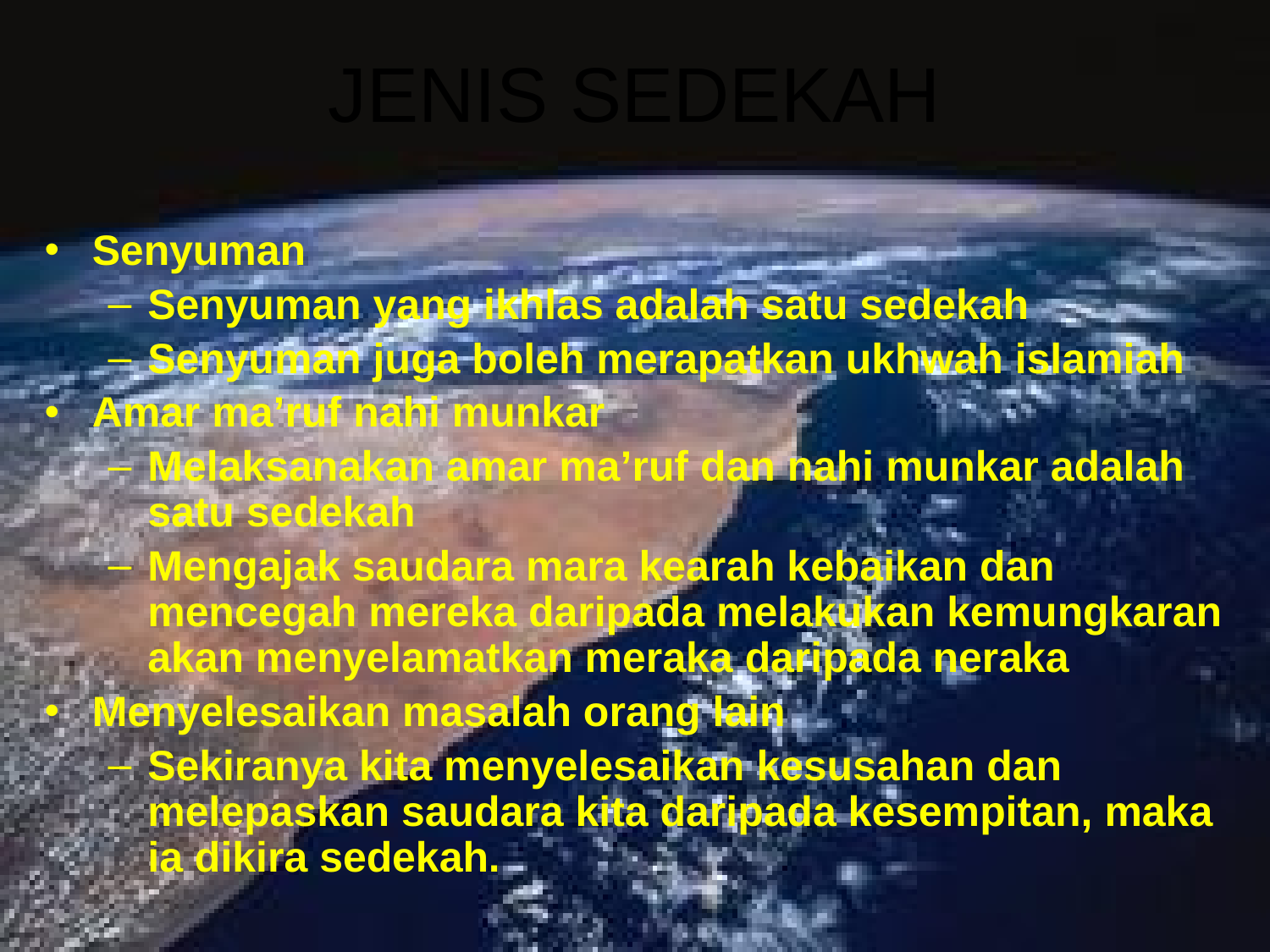

# JENIS SEDEKAH
Senyuman
Senyuman yang ikhlas adalah satu sedekah
Senyuman juga boleh merapatkan ukhwah islamiah
Amar ma’ruf nahi munkar
Melaksanakan amar ma’ruf dan nahi munkar adalah satu sedekah
Mengajak saudara mara kearah kebaikan dan mencegah mereka daripada melakukan kemungkaran akan menyelamatkan meraka daripada neraka
Menyelesaikan masalah orang lain
Sekiranya kita menyelesaikan kesusahan dan melepaskan saudara kita daripada kesempitan, maka ia dikira sedekah.